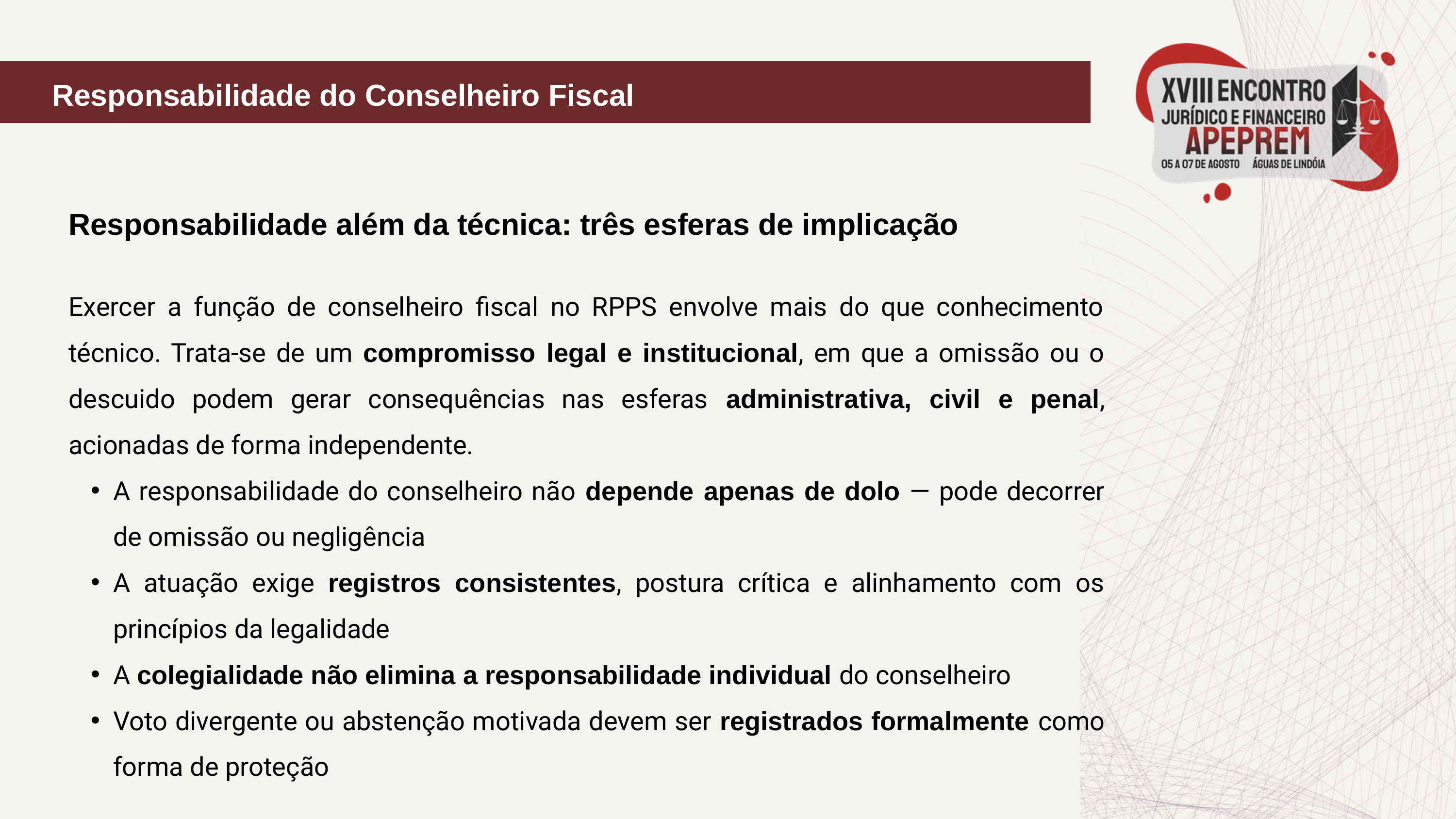

Responsabilidade do Conselheiro Fiscal
Responsabilidade além da técnica: três esferas de implicação
Exercer a função de conselheiro fiscal no RPPS envolve mais do que conhecimento técnico. Trata-se de um compromisso legal e institucional, em que a omissão ou o descuido podem gerar consequências nas esferas administrativa, civil e penal, acionadas de forma independente.
A responsabilidade do conselheiro não depende apenas de dolo — pode decorrer de omissão ou negligência
A atuação exige registros consistentes, postura crítica e alinhamento com os princípios da legalidade
A colegialidade não elimina a responsabilidade individual do conselheiro
Voto divergente ou abstenção motivada devem ser registrados formalmente como forma de proteção